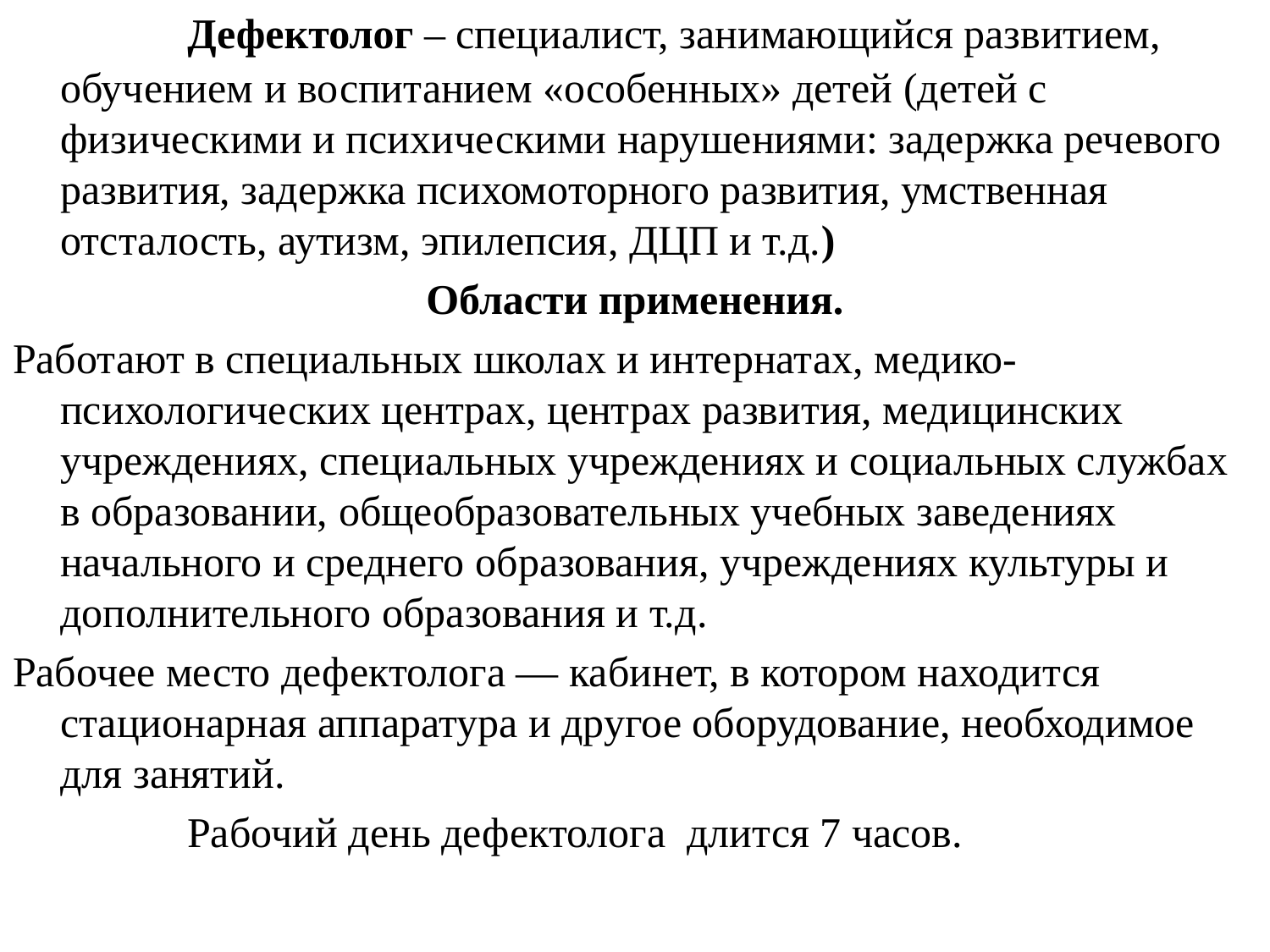

Дефектолог – специалист, занимающийся развитием, обучением и воспитанием «особенных» детей (детей с физическими и психическими нарушениями: задержка речевого развития, задержка психомоторного развития, умственная отсталость, аутизм, эпилепсия, ДЦП и т.д.)
Области применения.
Работают в специальных школах и интернатах, медико-психологических центрах, центрах развития, медицинских учреждениях, специальных учреждениях и социальных службах в образовании, общеобразовательных учебных заведениях начального и среднего образования, учреждениях культуры и дополнительного образования и т.д.
Рабочее место дефектолога — кабинет, в котором находится стационарная аппаратура и другое оборудование, необходимое для занятий.
		Рабочий день дефектолога  длится 7 часов.